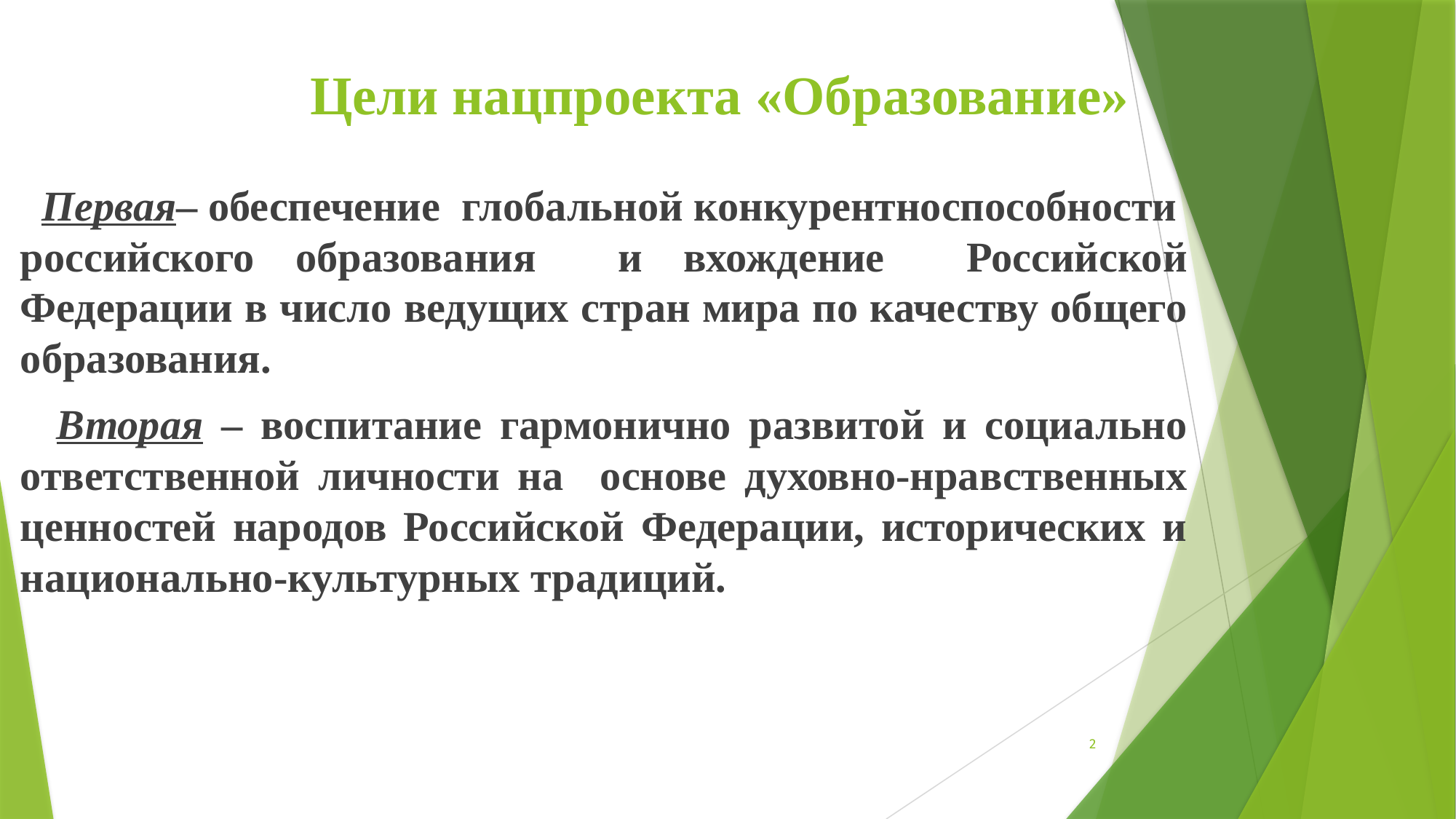

# Цели нацпроекта «Образование»
  Первая– обеспечение  глобальной конкурентноспособности  российского образования  и вхождение  Российской Федерации в число ведущих стран мира по качеству общего образования.
  Вторая – воспитание гармонично развитой и социально ответственной личности на  основе духовно-нравственных ценностей народов Российской Федерации, исторических и национально-культурных традиций.
2